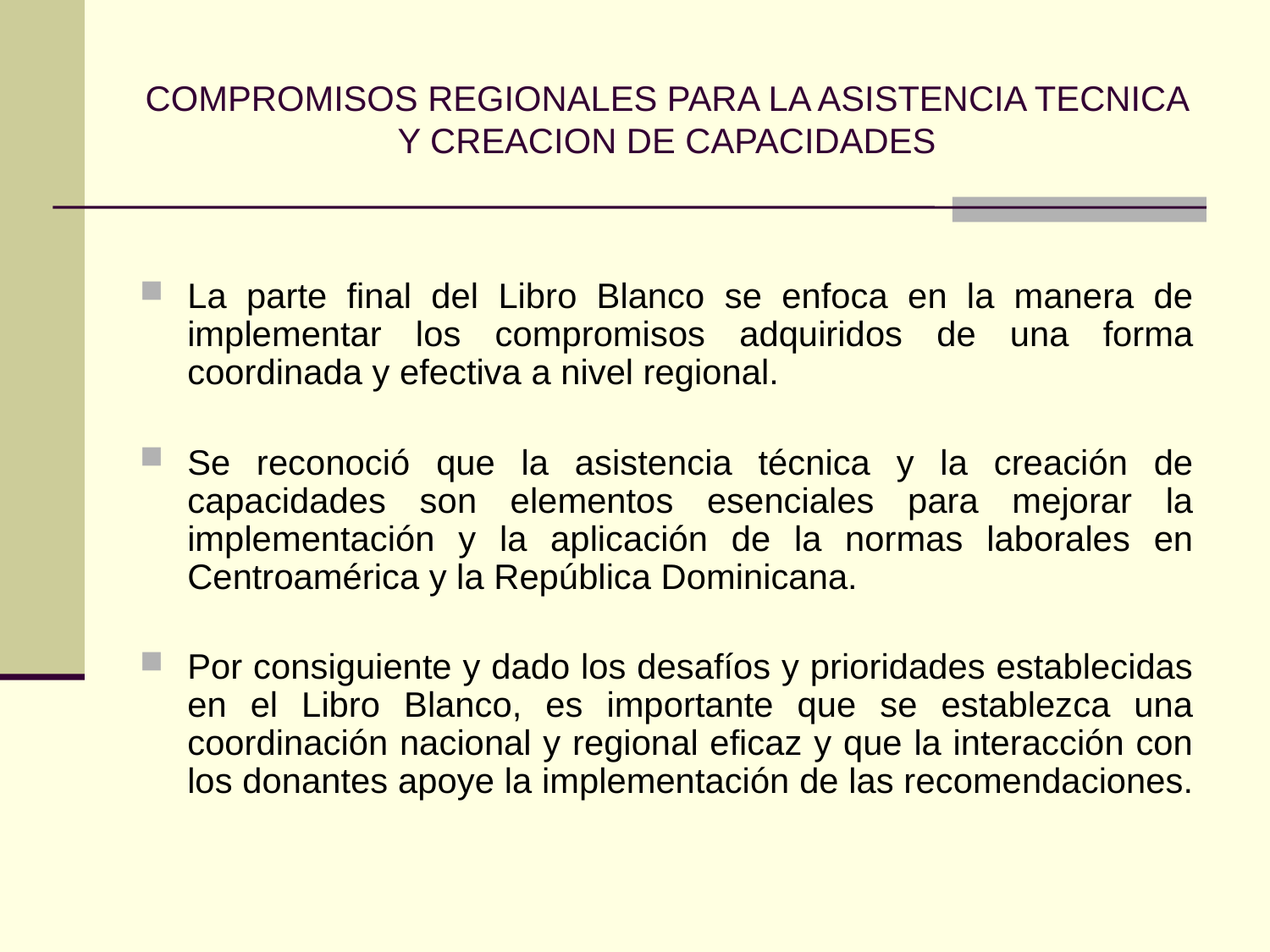

# COMPROMISOS REGIONALES PARA LA ASISTENCIA TECNICA Y CREACION DE CAPACIDADES

La parte final del Libro Blanco se enfoca en la manera de implementar los compromisos adquiridos de una forma coordinada y efectiva a nivel regional.

Se reconoció que la asistencia técnica y la creación de capacidades son elementos esenciales para mejorar la implementación y la aplicación de la normas laborales en Centroamérica y la República Dominicana.

Por consiguiente y dado los desafíos y prioridades establecidas en el Libro Blanco, es importante que se establezca una coordinación nacional y regional eficaz y que la interacción con los donantes apoye la implementación de las recomendaciones.